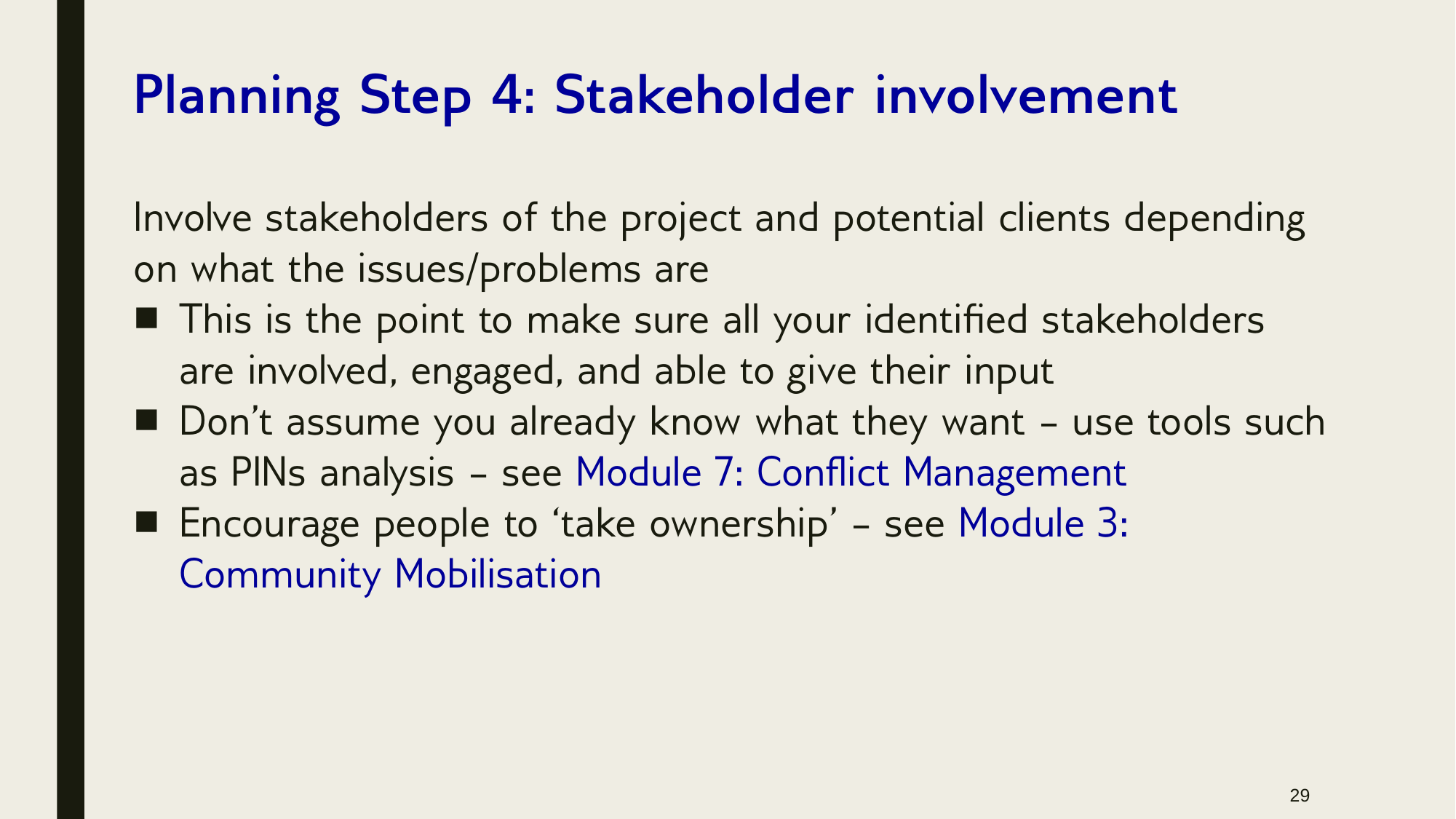

Planning Step 4: Stakeholder involvement
Involve stakeholders of the project and potential clients depending on what the issues/problems are
This is the point to make sure all your identified stakeholders are involved, engaged, and able to give their input
Don’t assume you already know what they want – use tools such as PINs analysis – see Module 7: Conflict Management
Encourage people to ‘take ownership’ – see Module 3: Community Mobilisation

29